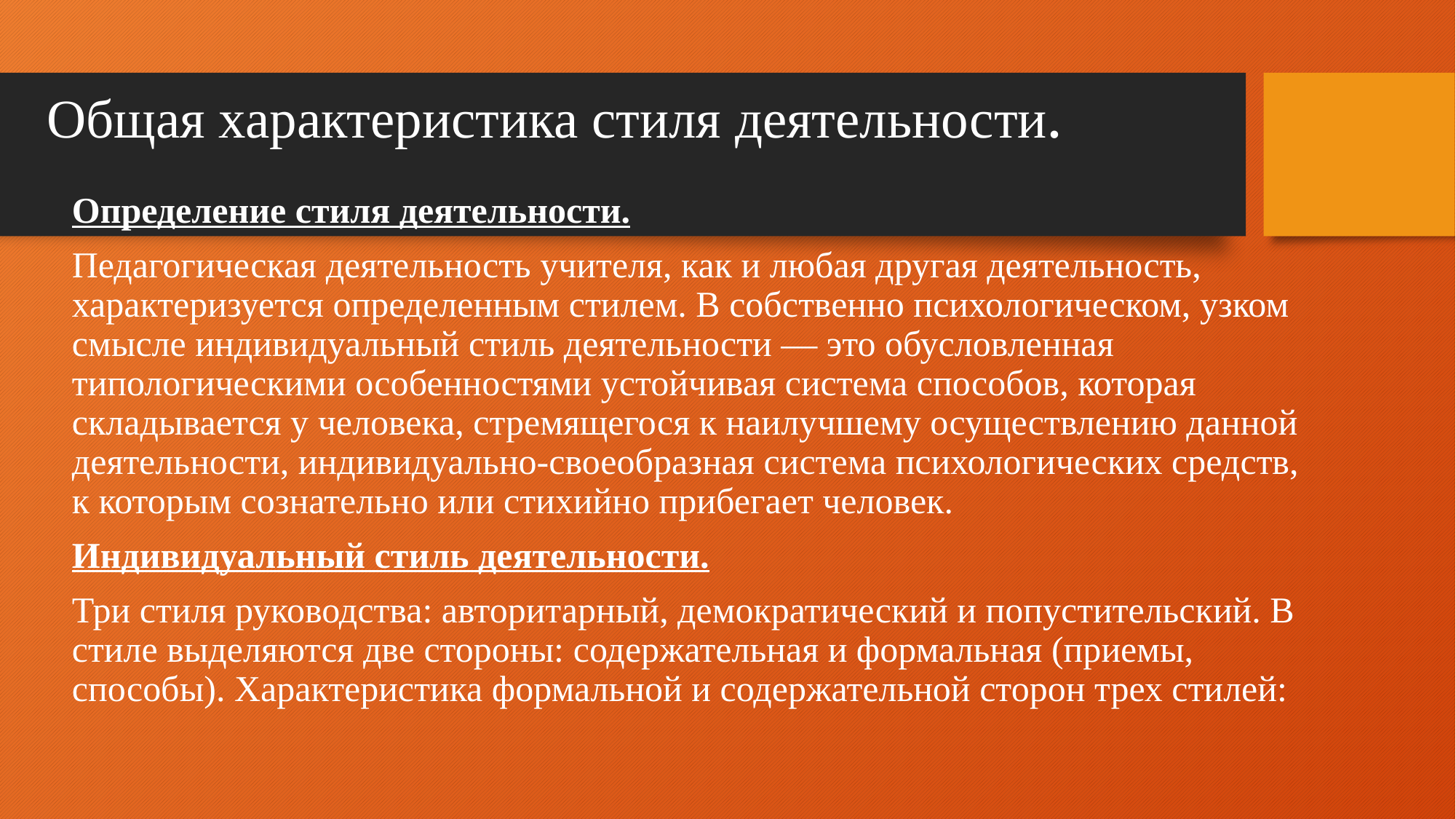

# Общая характеристика стиля деятельности.
Определение стиля деятельности.
Педагогическая деятельность учителя, как и любая другая деятельность, характеризуется определенным стилем. В собственно психологическом, узком смысле индивидуальный стиль деятельности — это обусловленная типологическими особенностями устойчивая система способов, которая складывается у человека, стремящегося к наилучшему осуществлению данной деятельности, индивидуально-своеобразная система психологических средств, к которым сознательно или стихийно прибегает человек.
Индивидуальный стиль деятельности.
Три стиля руководства: авторитарный, демократический и попустительский. В стиле выделяются две стороны: содержательная и формальная (приемы, способы). Характеристика формальной и содержательной сторон трех стилей: